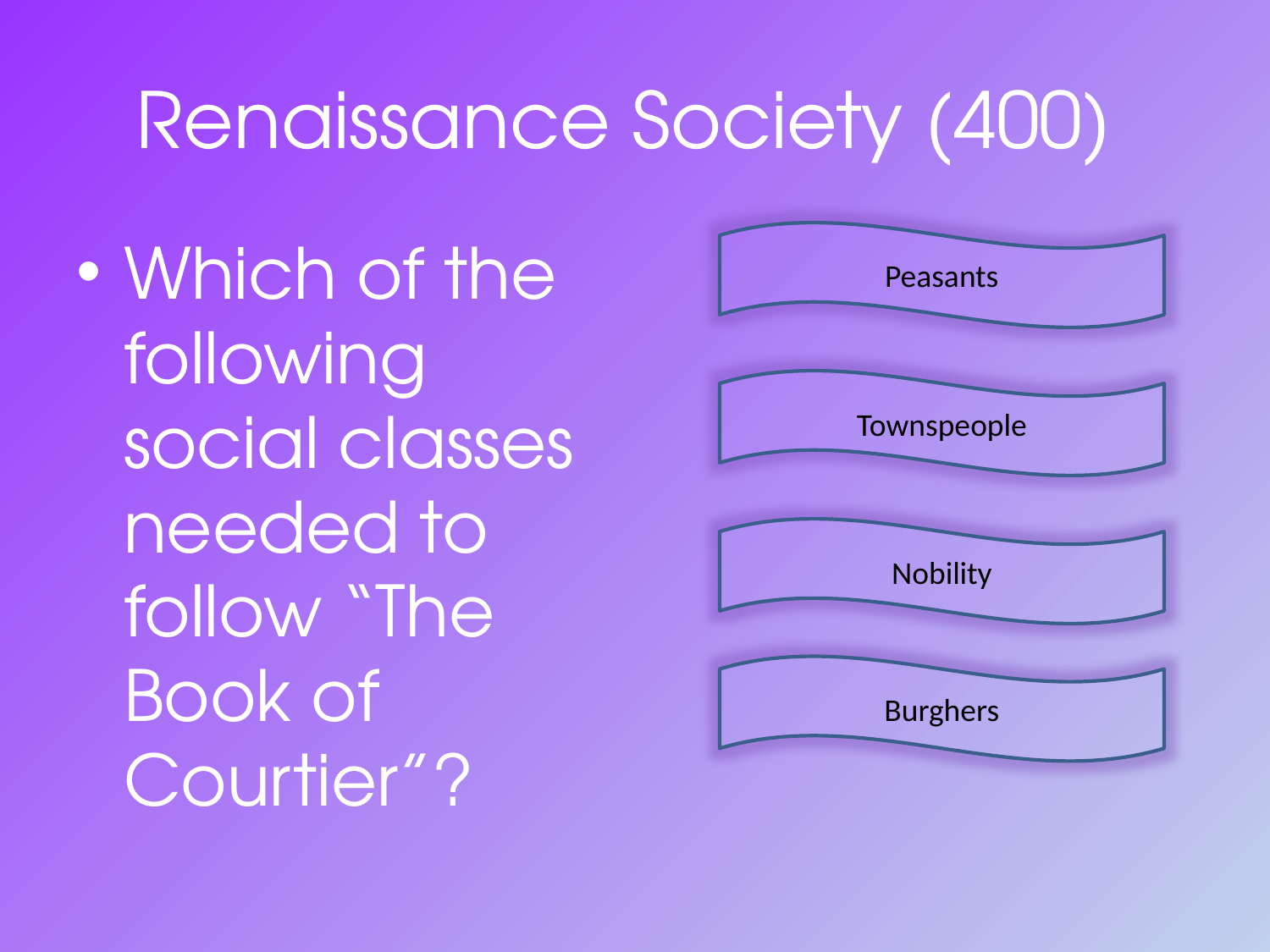

# Renaissance Society (400)
Which of the following social classes needed to follow “The Book of Courtier”?
Peasants
Townspeople
Nobility
Burghers